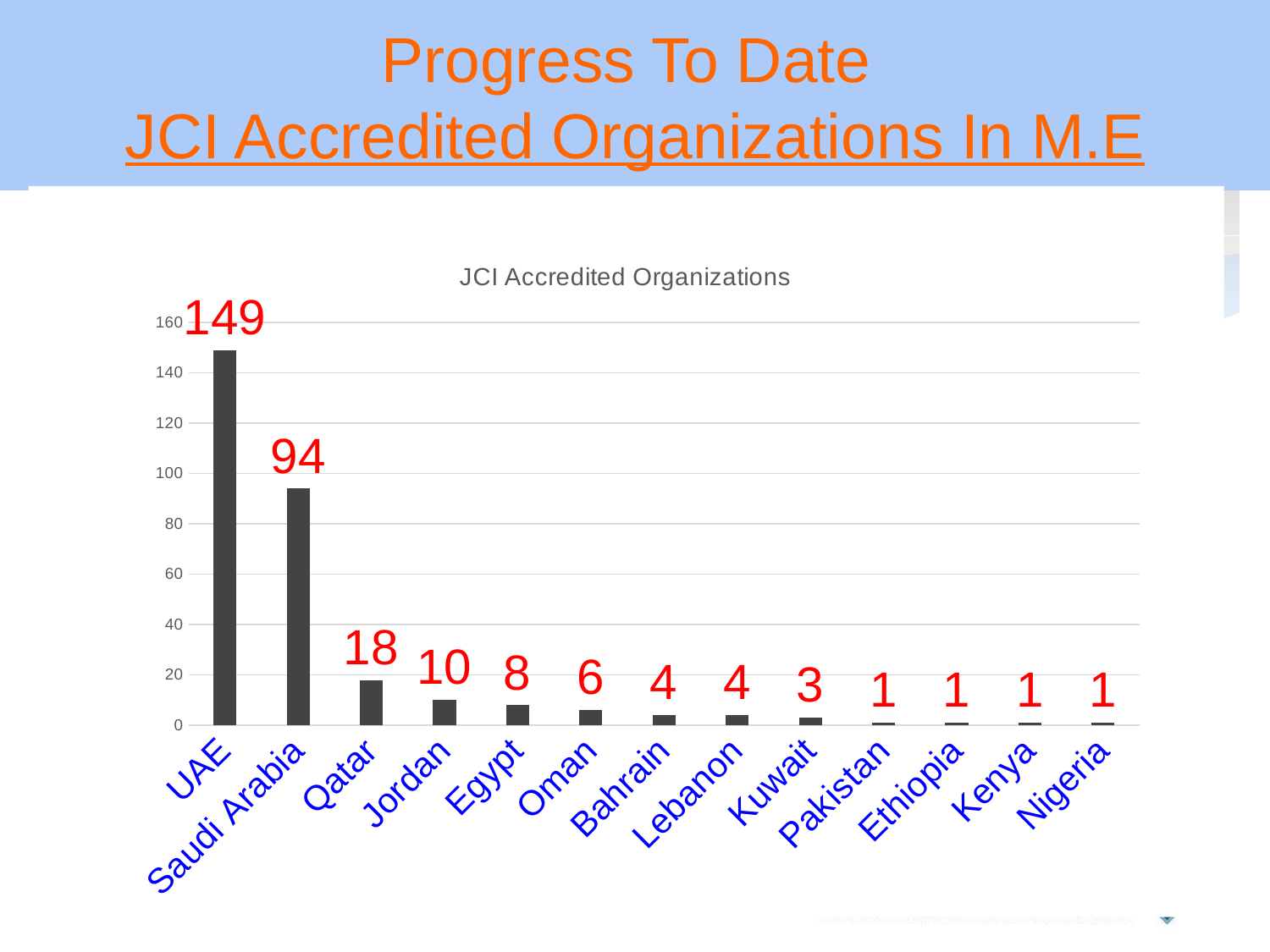

# Progress To Date JCI Accredited Organizations In M.E

### Chart

| Category |
|---|

### Chart: JCI Accredited Organizations

| Category |  |
|---|---|
| UAE | 149.0 |
| Saudi Arabia | 94.0 |
| Qatar | 18.0 |
| Jordan | 10.0 |
| Egypt | 8.0 |
| Oman | 6.0 |
| Bahrain | 4.0 |
| Lebanon | 4.0 |
| Kuwait | 3.0 |
| Pakistan | 1.0 |
| Ethiopia | 1.0 |
| Kenya | 1.0 |
| Nigeria | 1.0 |
25